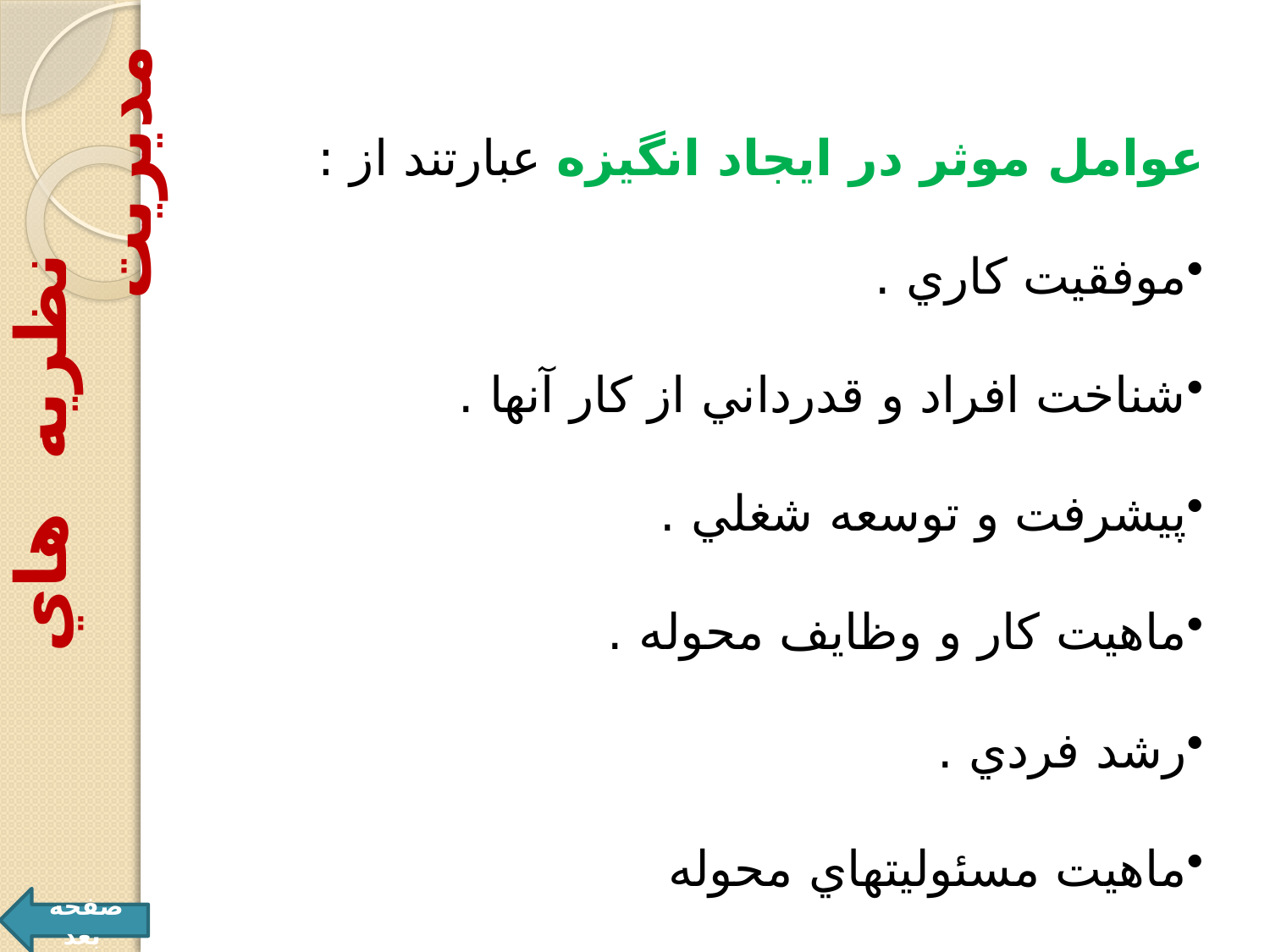

عوامل موثر در ايجاد انگيزه عبارتند از :

موفقيت كاري .

شناخت افراد و قدرداني از كار آنها .

پيشرفت و توسعه شغلي .

ماهيت كار و وظايف محوله .

رشد فردي .

ماهيت مسئوليتهاي محوله
    نظريه هاي مديريت
صفحه  بعد